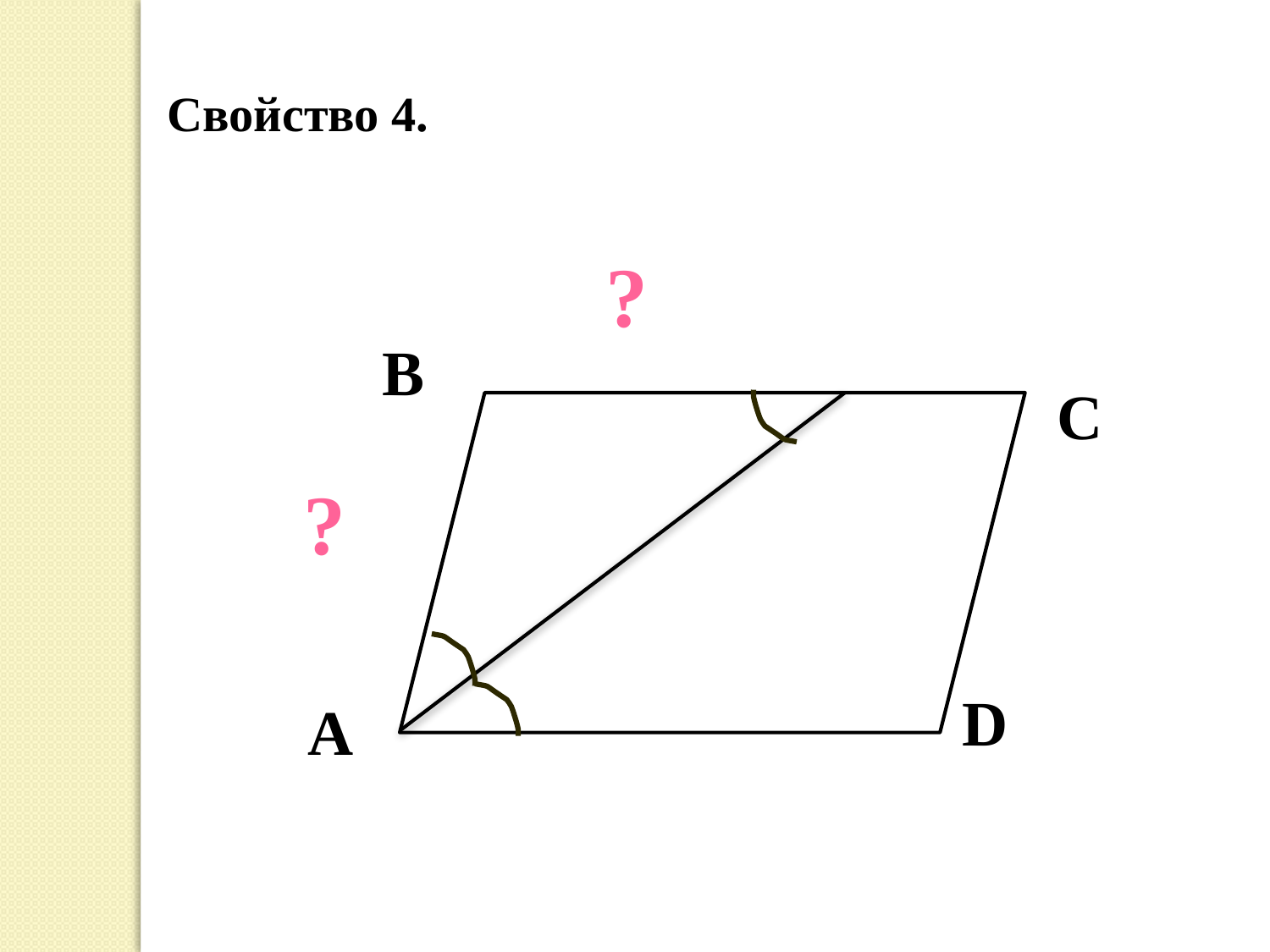

Свойство 4.
?
?
В
С

D

А